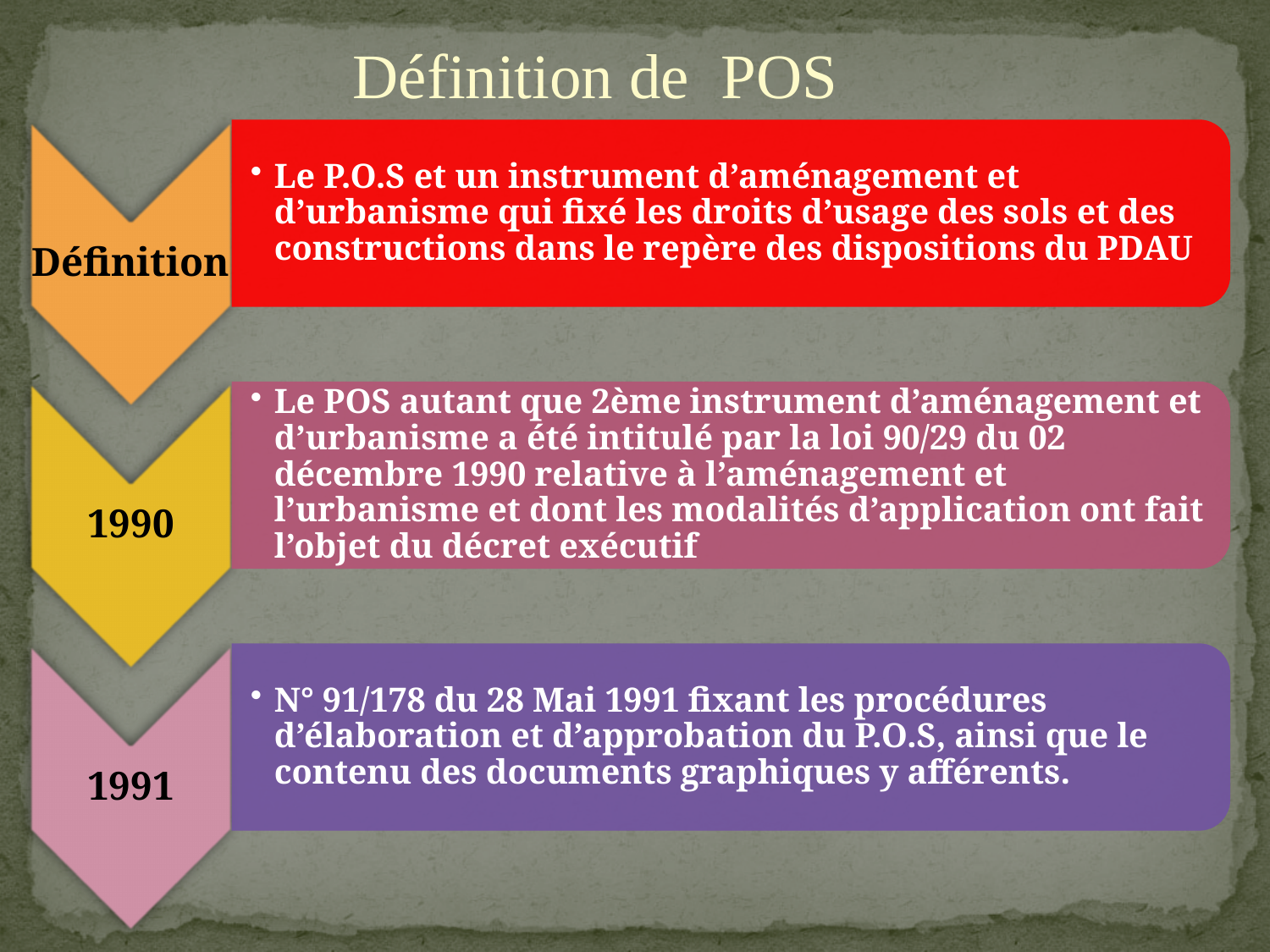

Définition de  POS
Définition
Le P.O.S et un instrument d’aménagement et d’urbanisme qui fixé les droits d’usage des sols et des constructions dans le repère des dispositions du PDAU
1990
Le POS autant que 2ème instrument d’aménagement et d’urbanisme a été intitulé par la loi 90/29 du 02 décembre 1990 relative à l’aménagement et l’urbanisme et dont les modalités d’application ont fait l’objet du décret exécutif
1991
N° 91/178 du 28 Mai 1991 fixant les procédures d’élaboration et d’approbation du P.O.S, ainsi que le contenu des documents graphiques y afférents.